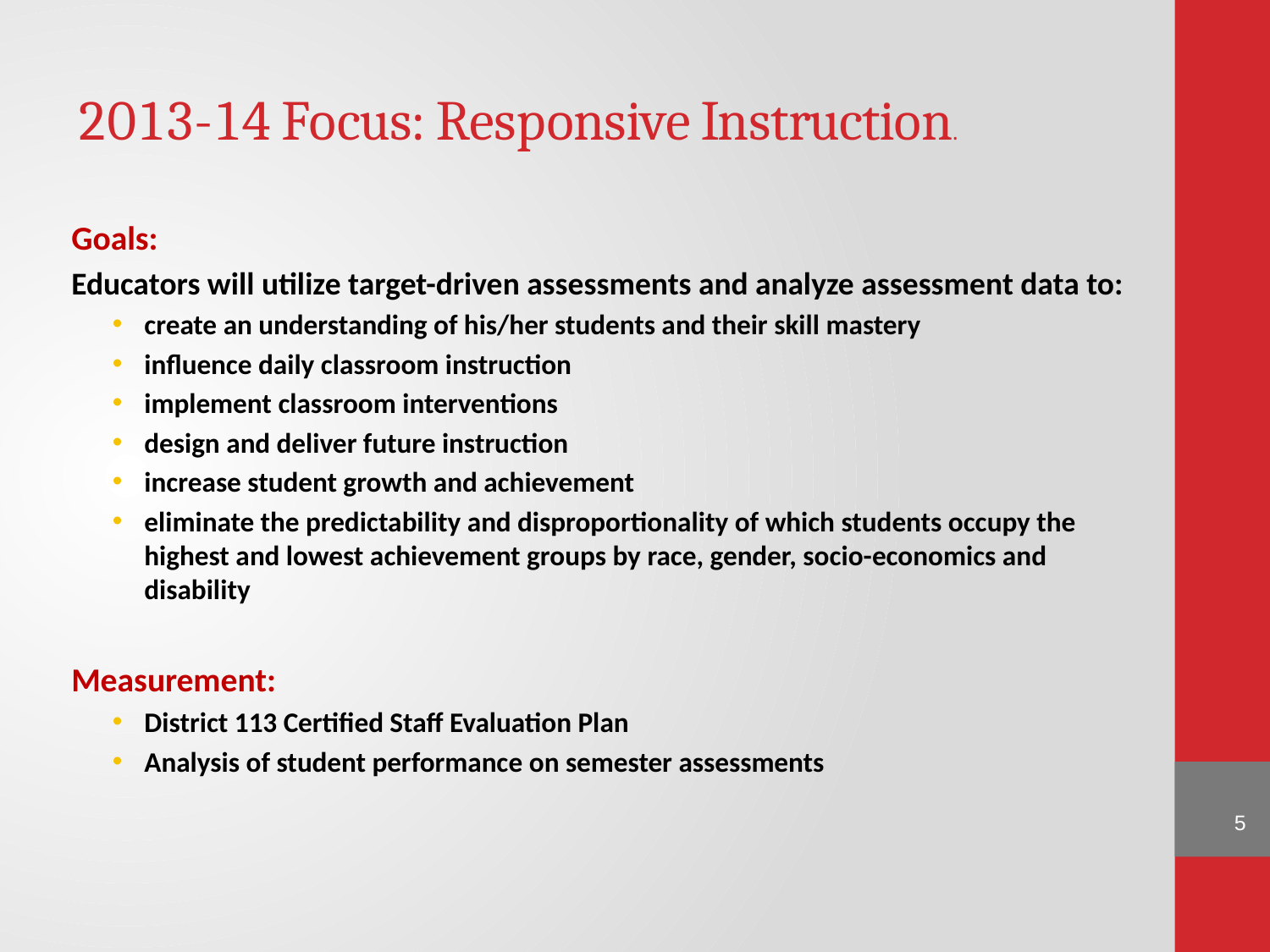

# 2013-14 Focus: Responsive Instruction.

Goals:
Educators will utilize target-driven assessments and analyze assessment data to:
create an understanding of his/her students and their skill mastery
influence daily classroom instruction
implement classroom interventions
design and deliver future instruction
increase student growth and achievement
eliminate the predictability and disproportionality of which students occupy the highest and lowest achievement groups by race, gender, socio-economics and disability

Measurement:
District 113 Certified Staff Evaluation Plan
Analysis of student performance on semester assessments
5